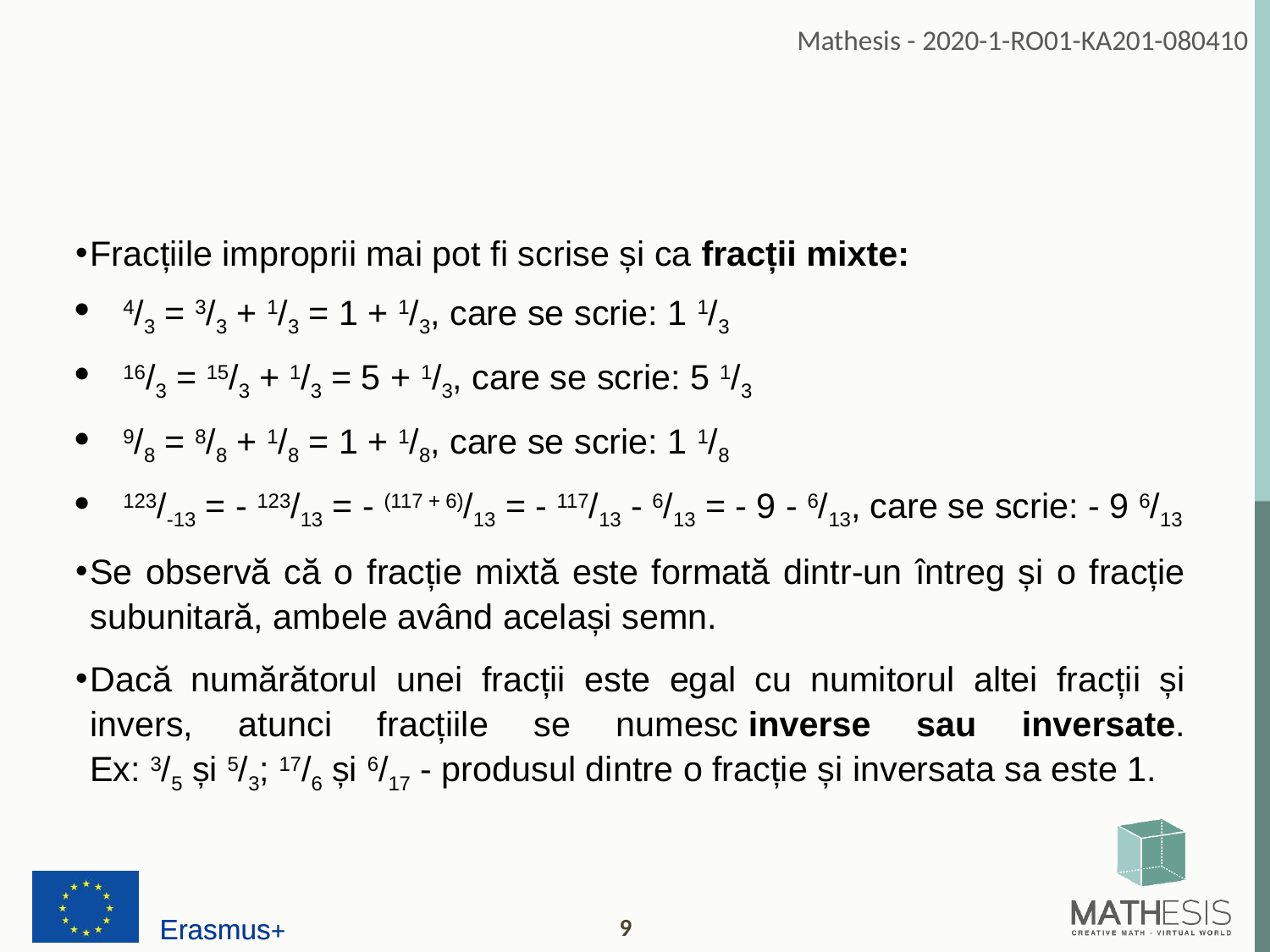

Fracțiile improprii mai pot fi scrise și ca fracții mixte:
4/3 = 3/3 + 1/3 = 1 + 1/3, care se scrie: 1 1/3
16/3 = 15/3 + 1/3 = 5 + 1/3, care se scrie: 5 1/3
9/8 = 8/8 + 1/8 = 1 + 1/8, care se scrie: 1 1/8
123/-13 = - 123/13 = - (117 + 6)/13 = - 117/13 - 6/13 = - 9 - 6/13, care se scrie: - 9 6/13
Se observă că o fracție mixtă este formată dintr-un întreg și o fracție subunitară, ambele având același semn.
Dacă numărătorul unei fracții este egal cu numitorul altei fracții și invers, atunci fracțiile se numesc inverse sau inversate. Ex: 3/5 și 5/3; 17/6 și 6/17 - produsul dintre o fracție și inversata sa este 1.